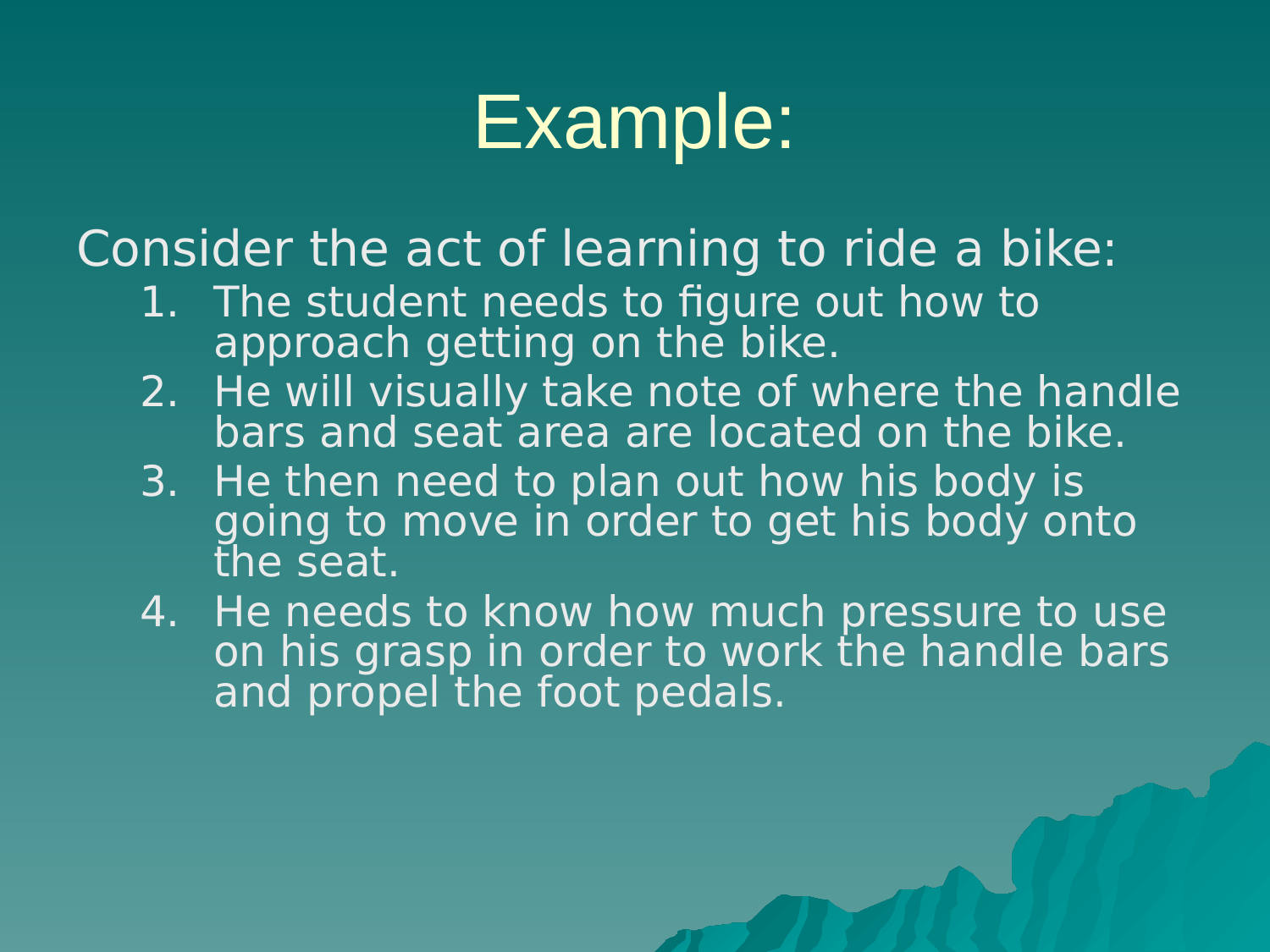

# Example:
Consider the act of learning to ride a bike:
The student needs to figure out how to approach getting on the bike.
He will visually take note of where the handle bars and seat area are located on the bike.
He then need to plan out how his body is going to move in order to get his body onto the seat.
He needs to know how much pressure to use on his grasp in order to work the handle bars and propel the foot pedals.